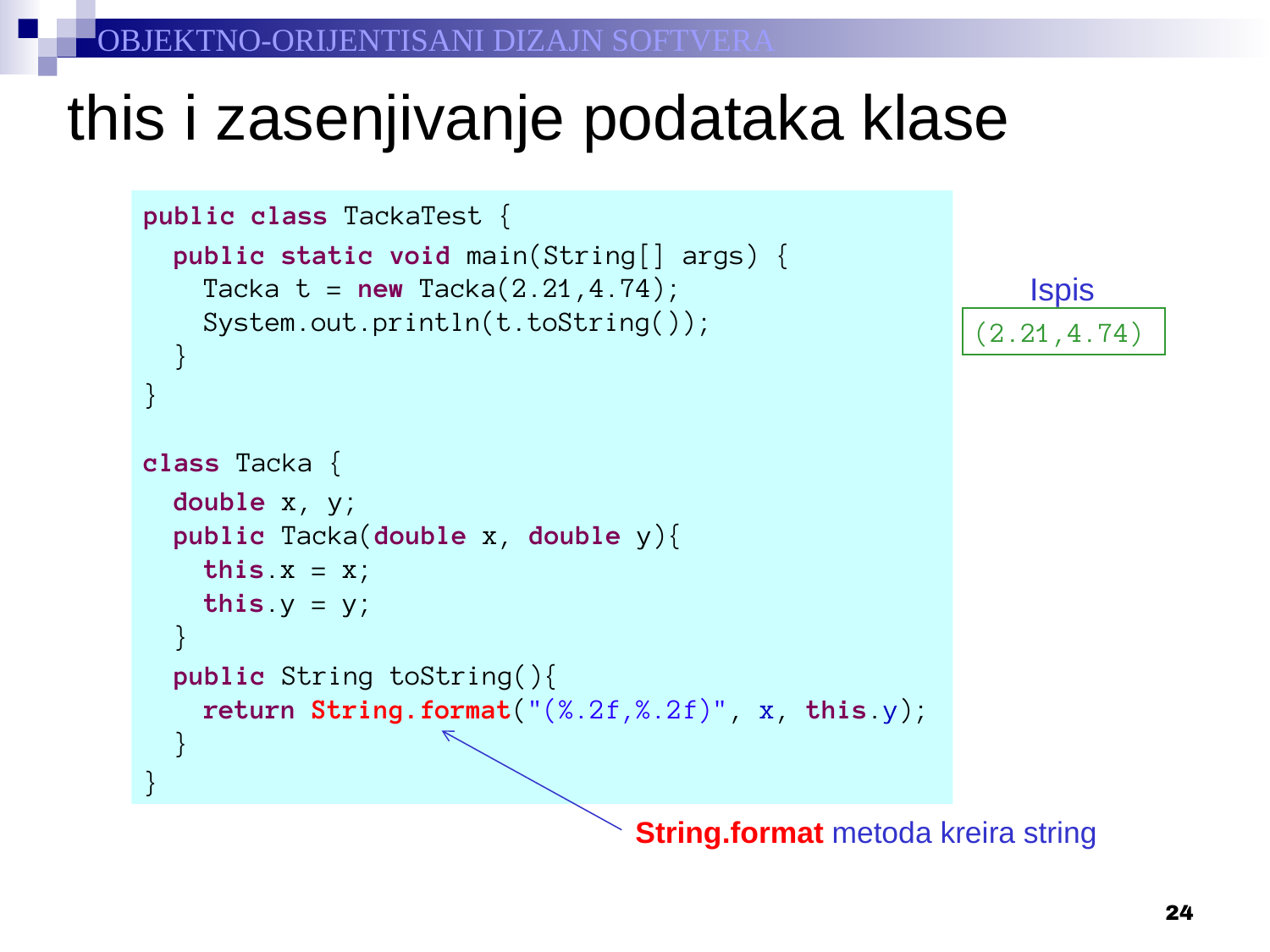

# this i zasenjivanje podataka klase
public class TackaTest {
	public static void main(String[] args) {
		Tacka t = new Tacka(2.21,4.74);
		System.out.println(t.toString());
	}
}

class Tacka {
	double x, y;
	public Tacka(double x, double y){
		this.x = x;
		this.y = y;
	}
	public String toString(){
		return String.format("(%.2f,%.2f)", x, this.y);
	}
}
Ispis
(2.21,4.74)
String.format metoda kreira string
24